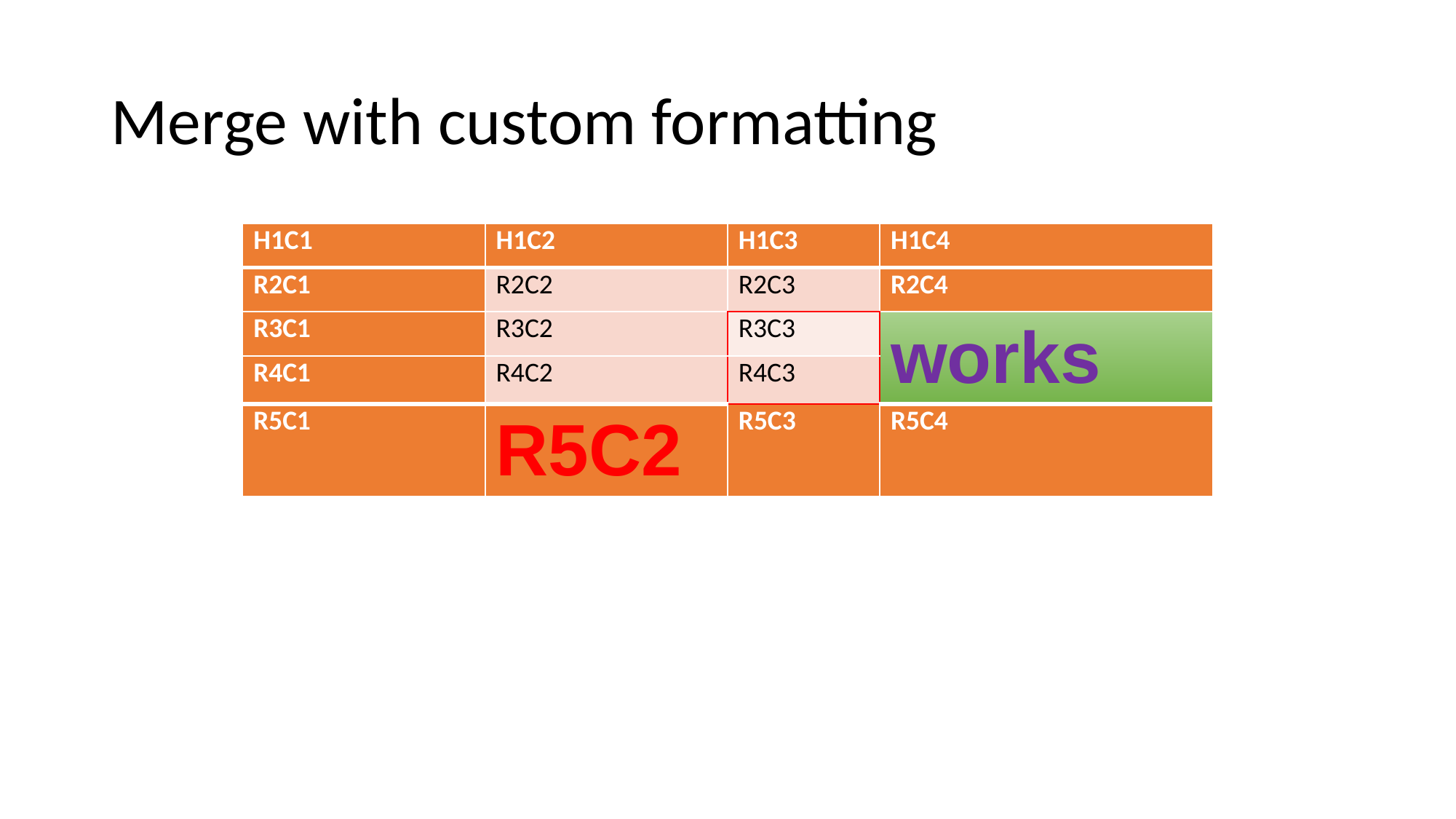

# Merge with custom formatting
| H1C1 | H1C2 | H1C3 | H1C4 |
| --- | --- | --- | --- |
| R2C1 | R2C2 | R2C3 | R2C4 |
| R3C1 | R3C2 | R3C3 | works |
| R4C1 | R4C2 | R4C3 | R4C4 |
| R5C1 | R5C2 | R5C3 | R5C4 |